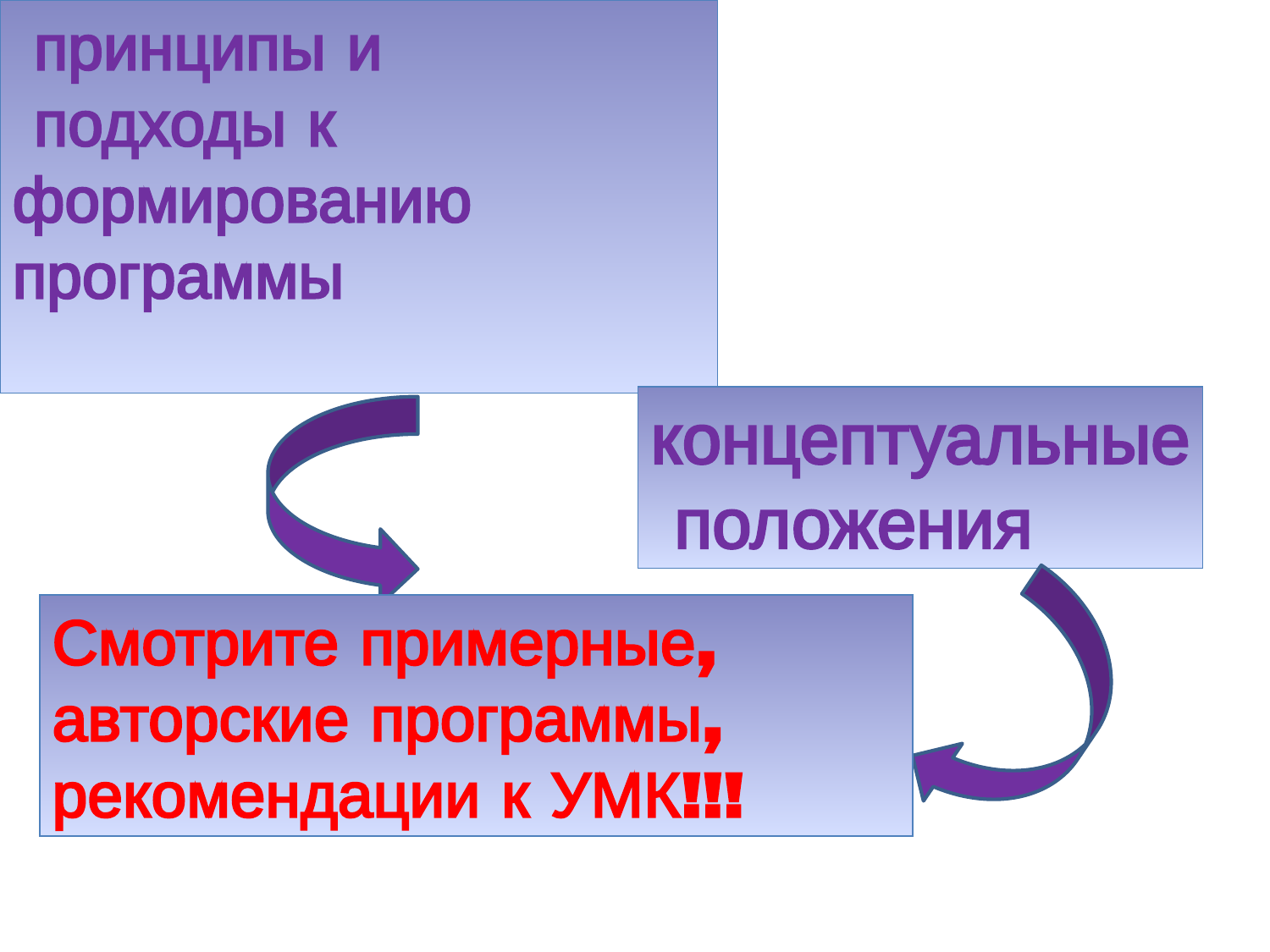

принципы и
 подходы к формированию программы
#
концептуальные
 положения

Смотрите примерные, авторские программы, рекомендации к УМК!!!